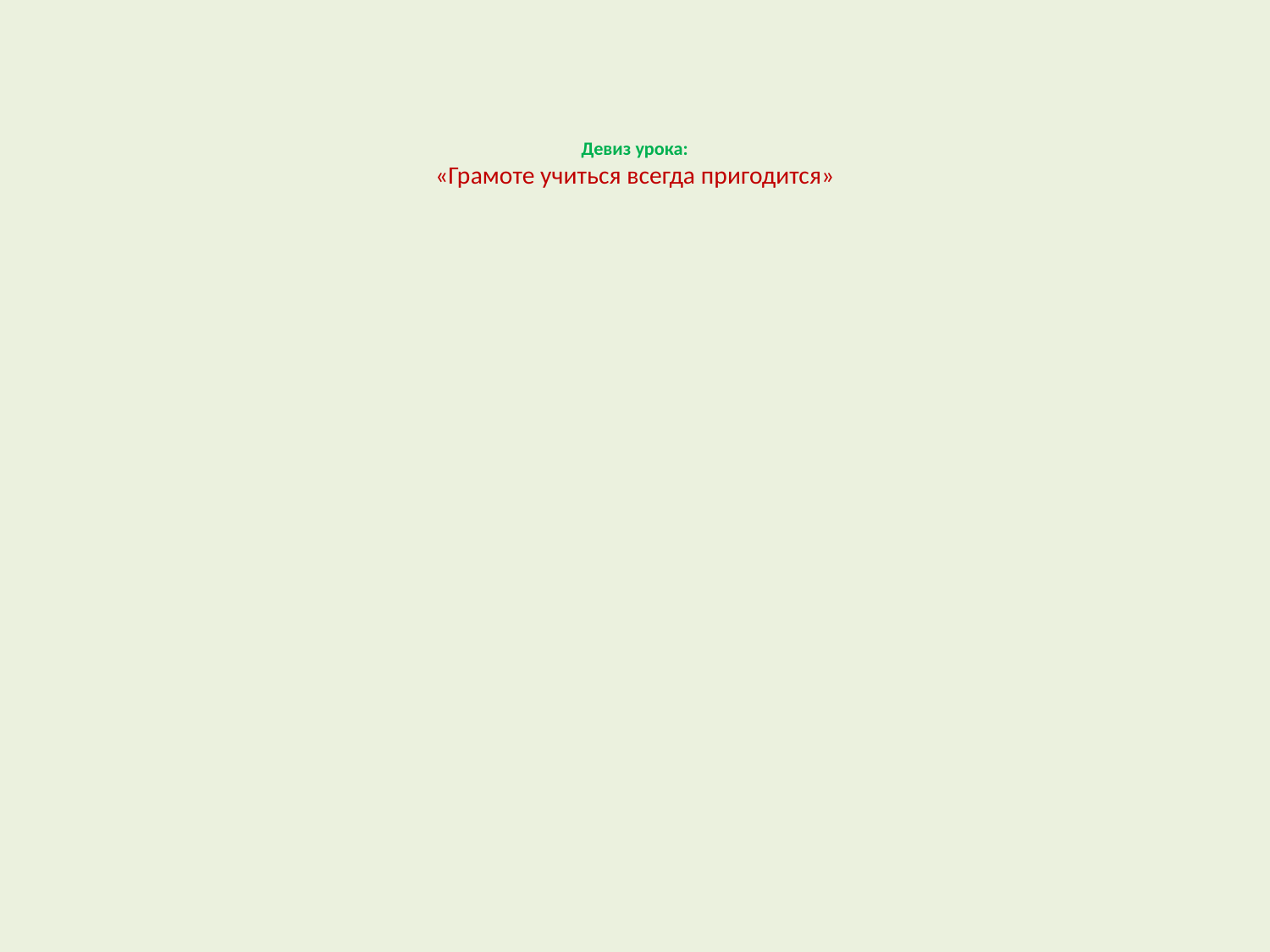

# Девиз урока: «Грамоте учиться всегда пригодится»